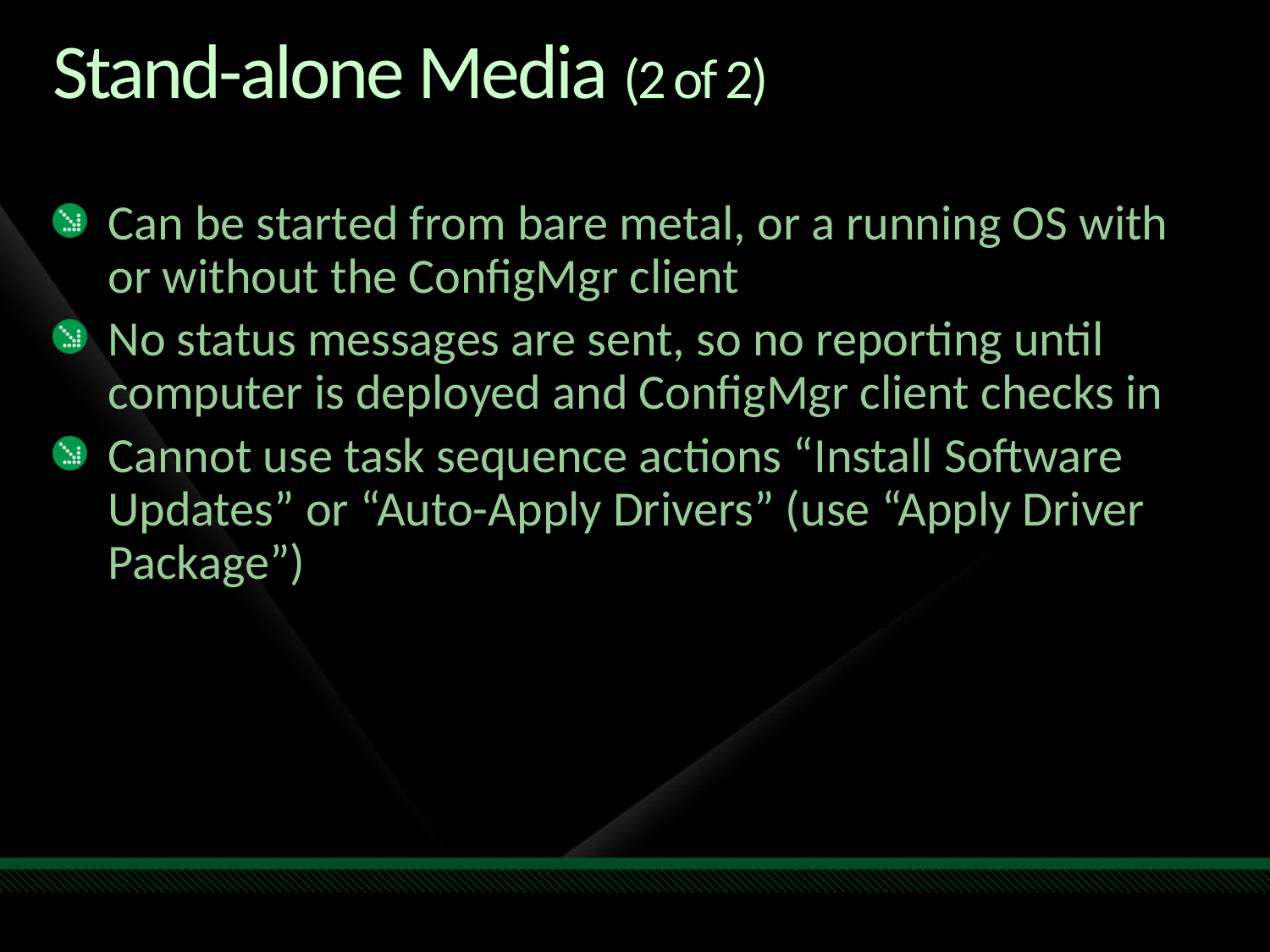

# Stand-alone Media (2 of 2)
Can be started from bare metal, or a running OS with or without the ConfigMgr client
No status messages are sent, so no reporting until computer is deployed and ConfigMgr client checks in
Cannot use task sequence actions “Install Software Updates” or “Auto-Apply Drivers” (use “Apply Driver Package”)